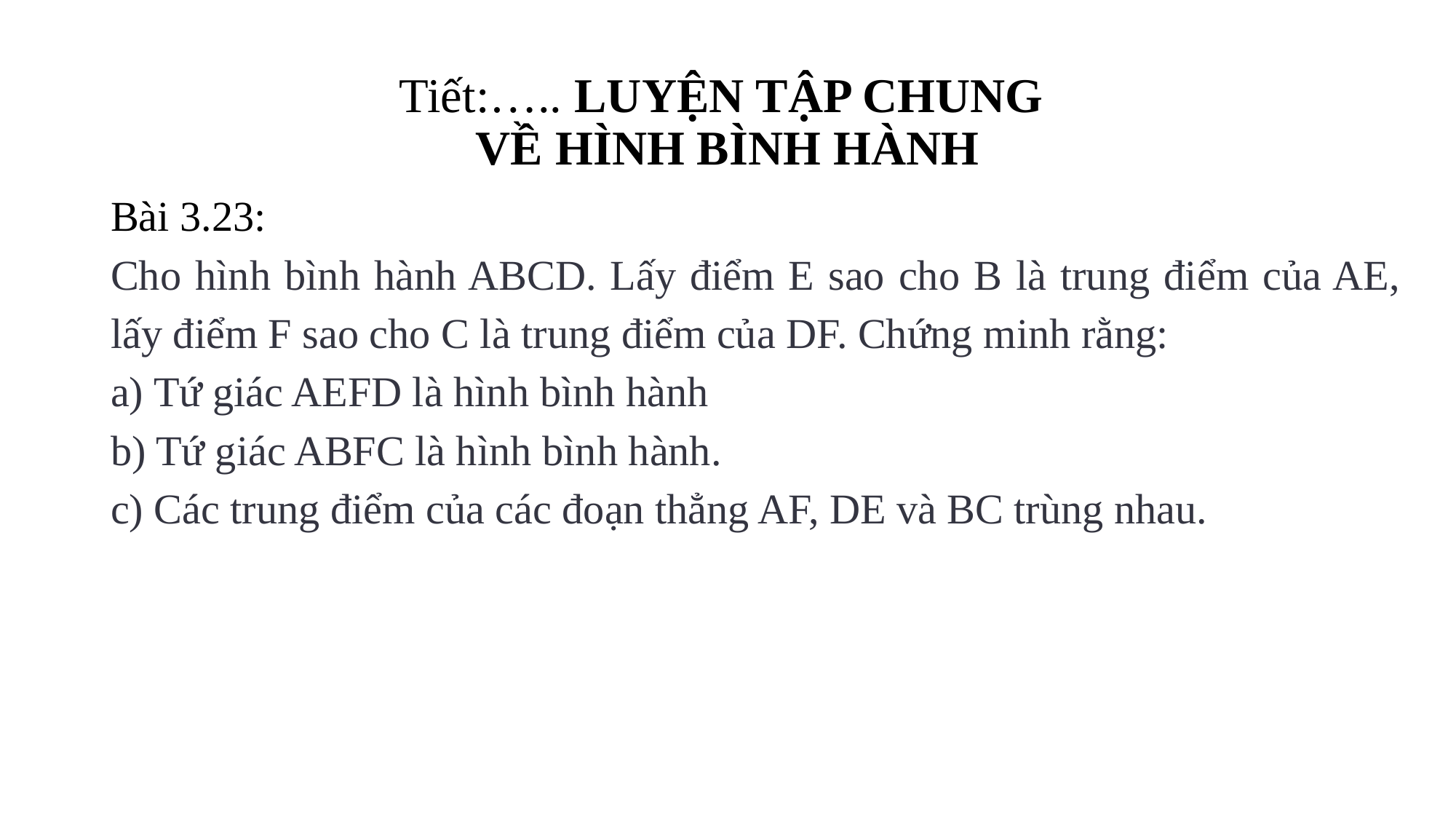

# Tiết:….. LUYỆN TẬP CHUNG VỀ HÌNH BÌNH HÀNH
Bài 3.23:
Cho hình bình hành ABCD. Lấy điểm E sao cho B là trung điểm của AE, lấy điểm F sao cho C là trung điểm của DF. Chứng minh rằng:
a) Tứ giác AEFD là hình bình hành
b) Tứ giác ABFC là hình bình hành.
c) Các trung điểm của các đoạn thẳng AF, DE và BC trùng nhau.